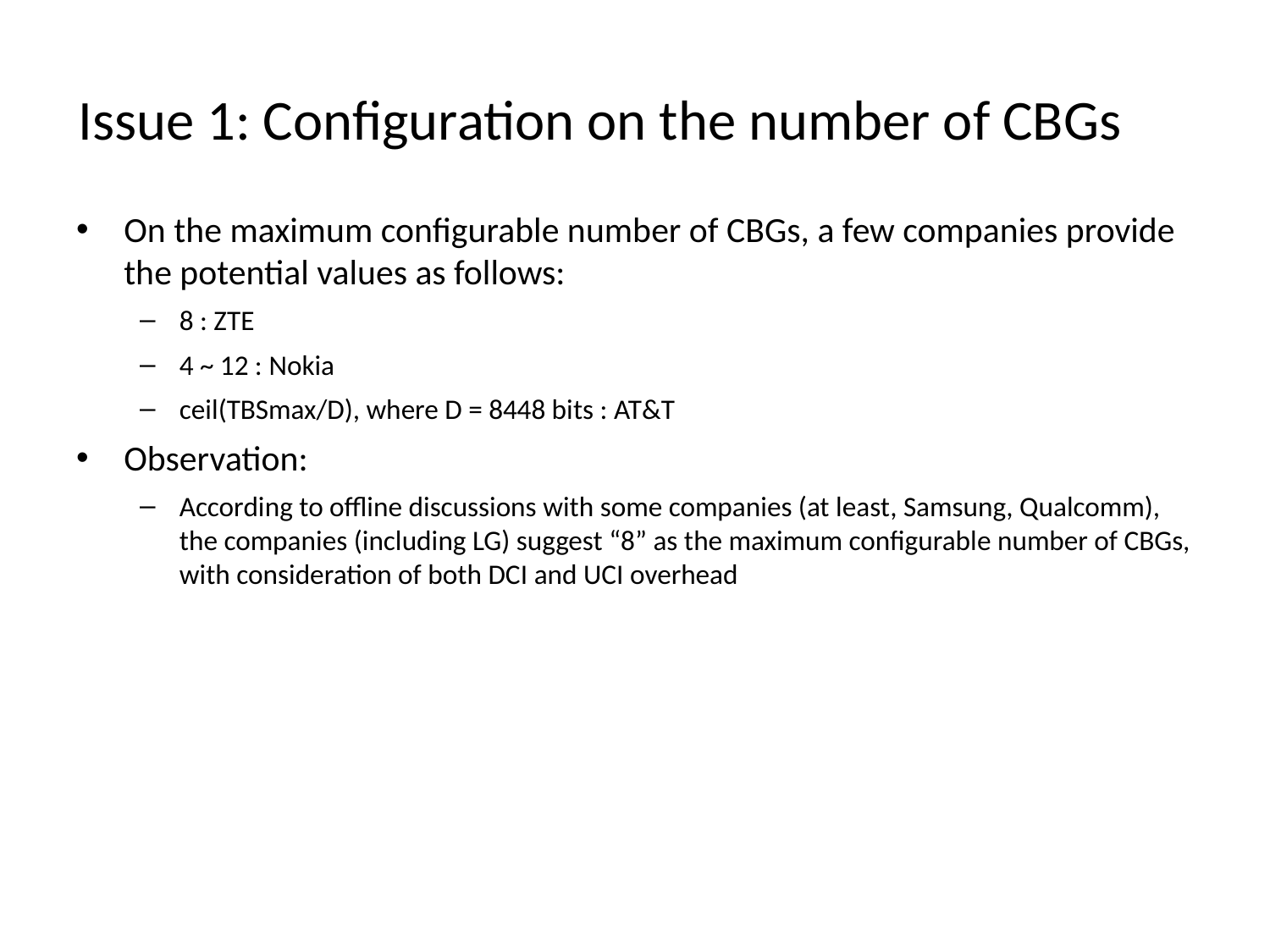

# Issue 1: Configuration on the number of CBGs
On the maximum configurable number of CBGs, a few companies provide the potential values as follows:
8 : ZTE
4 ~ 12 : Nokia
ceil(TBSmax/D), where D = 8448 bits : AT&T
Observation:
According to offline discussions with some companies (at least, Samsung, Qualcomm), the companies (including LG) suggest “8” as the maximum configurable number of CBGs, with consideration of both DCI and UCI overhead